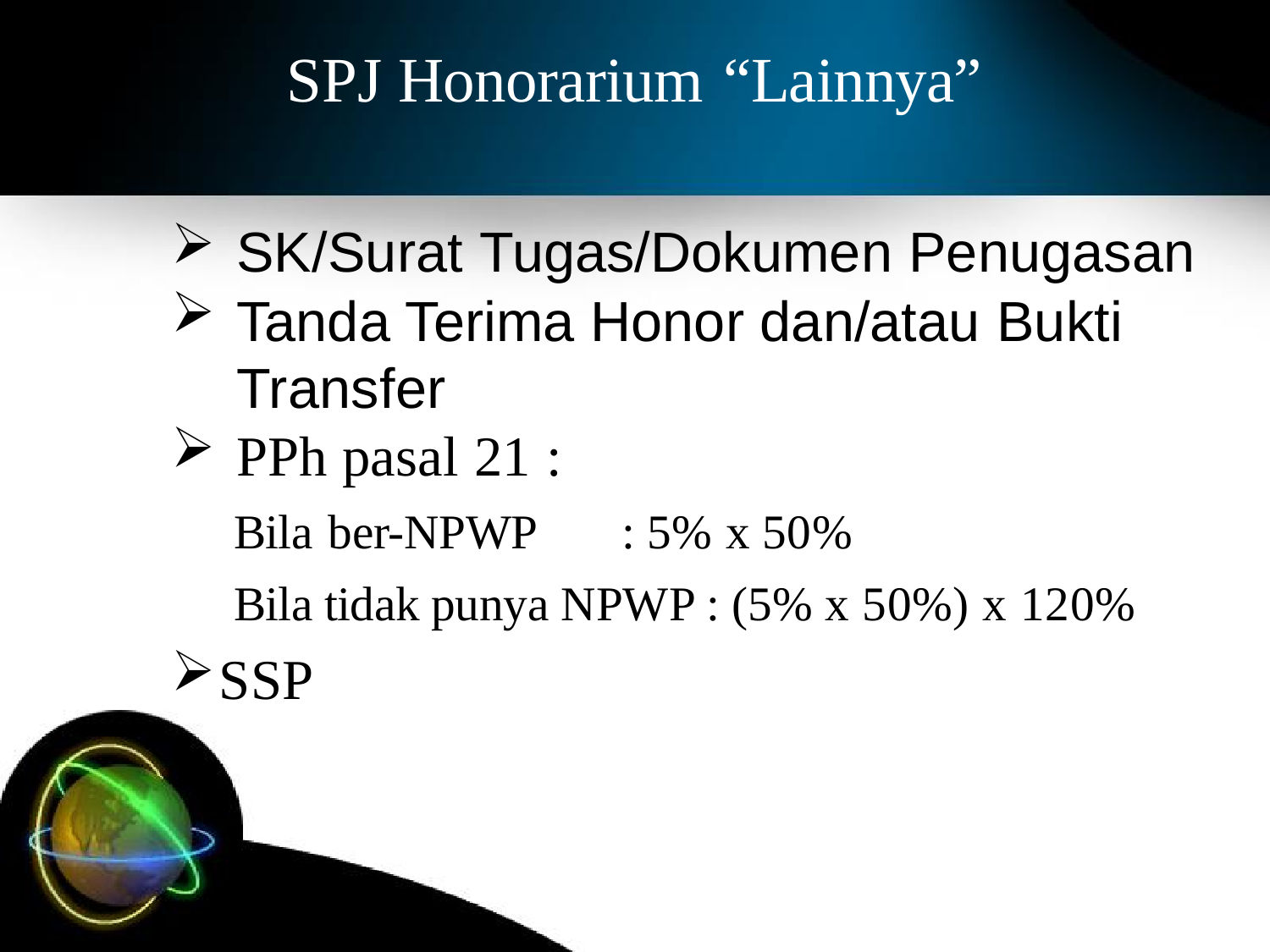

# SPJ Honorarium “Lainnya”
SK/Surat Tugas/Dokumen Penugasan
Tanda Terima Honor dan/atau Bukti
Transfer
PPh pasal 21 :
Bila ber-NPWP	: 5% x 50%
Bila tidak punya NPWP : (5% x 50%) x 120%
SSP